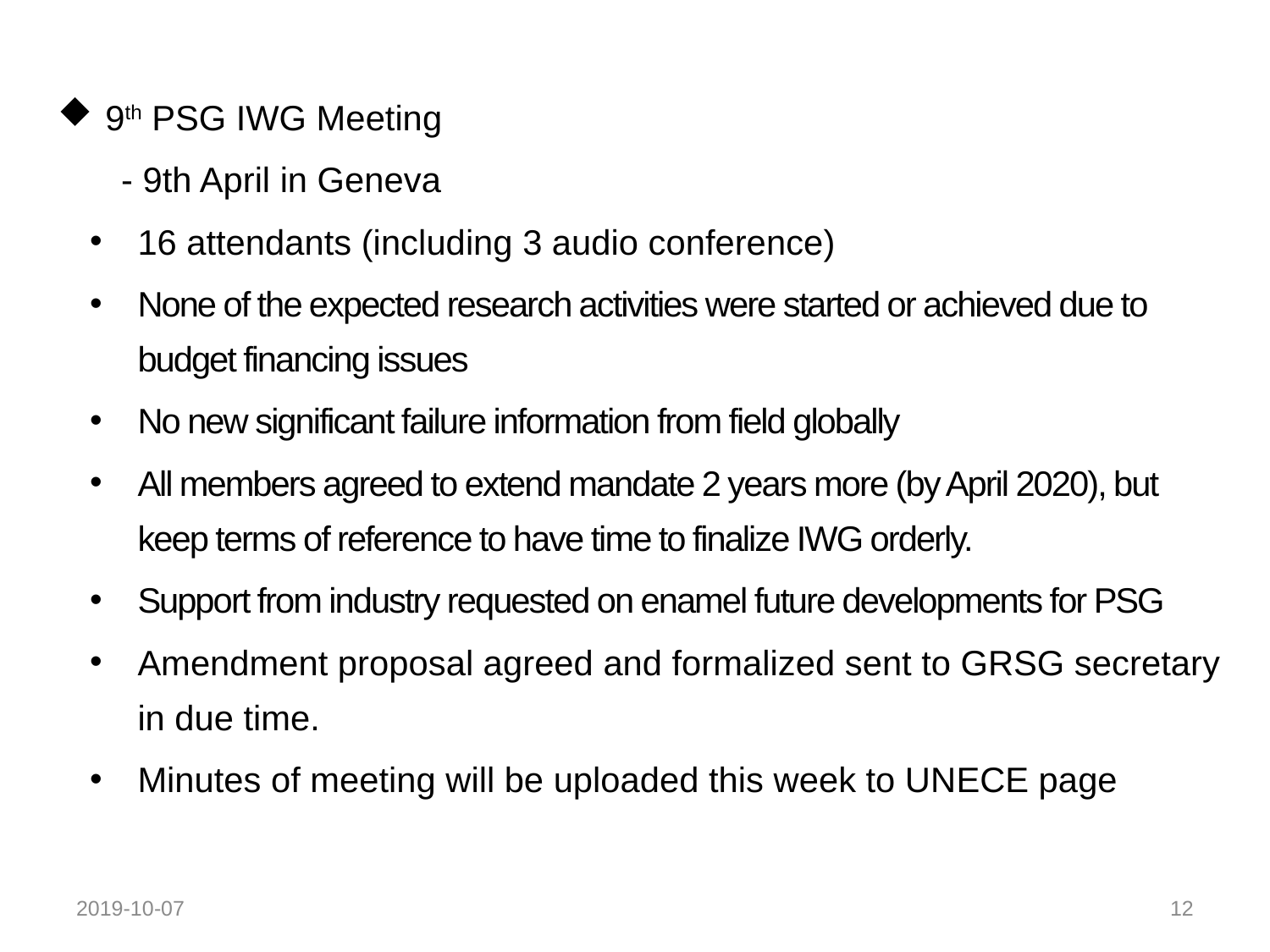

9th PSG IWG Meeting
- 9th April in Geneva
16 attendants (including 3 audio conference)
None of the expected research activities were started or achieved due to budget financing issues
No new significant failure information from field globally
All members agreed to extend mandate 2 years more (by April 2020), but keep terms of reference to have time to finalize IWG orderly.
Support from industry requested on enamel future developments for PSG
Amendment proposal agreed and formalized sent to GRSG secretary in due time.
Minutes of meeting will be uploaded this week to UNECE page
2019-10-07
12